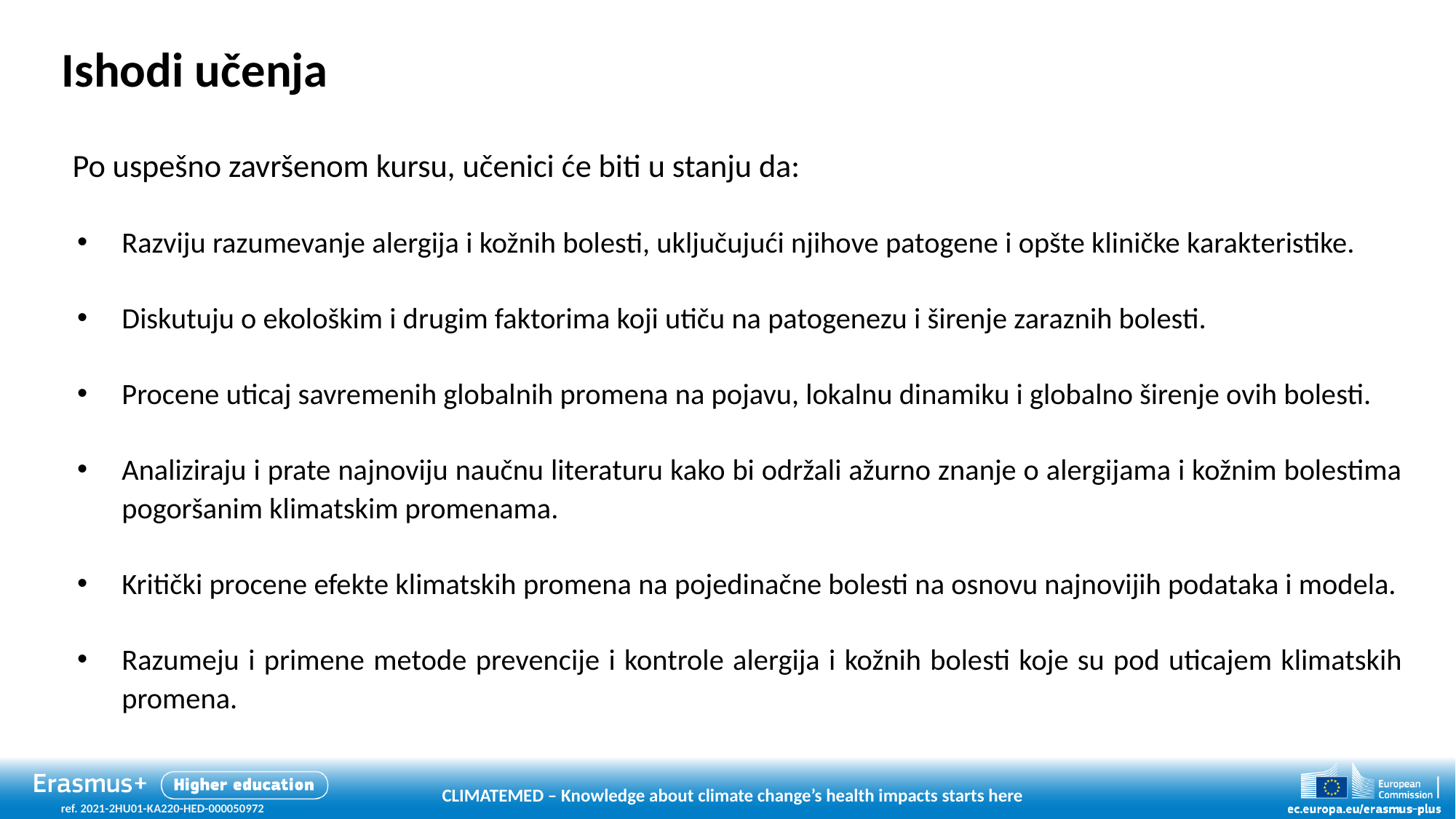

# Ishodi učenja
Po uspešno završenom kursu, učenici će biti u stanju da:
Razviju razumevanje alergija i kožnih bolesti, uključujući njihove patogene i opšte kliničke karakteristike.
Diskutuju o ekološkim i drugim faktorima koji utiču na patogenezu i širenje zaraznih bolesti.
Procene uticaj savremenih globalnih promena na pojavu, lokalnu dinamiku i globalno širenje ovih bolesti.
Analiziraju i prate najnoviju naučnu literaturu kako bi održali ažurno znanje o alergijama i kožnim bolestima pogoršanim klimatskim promenama.
Kritički procene efekte klimatskih promena na pojedinačne bolesti na osnovu najnovijih podataka i modela.
Razumeju i primene metode prevencije i kontrole alergija i kožnih bolesti koje su pod uticajem klimatskih promena.